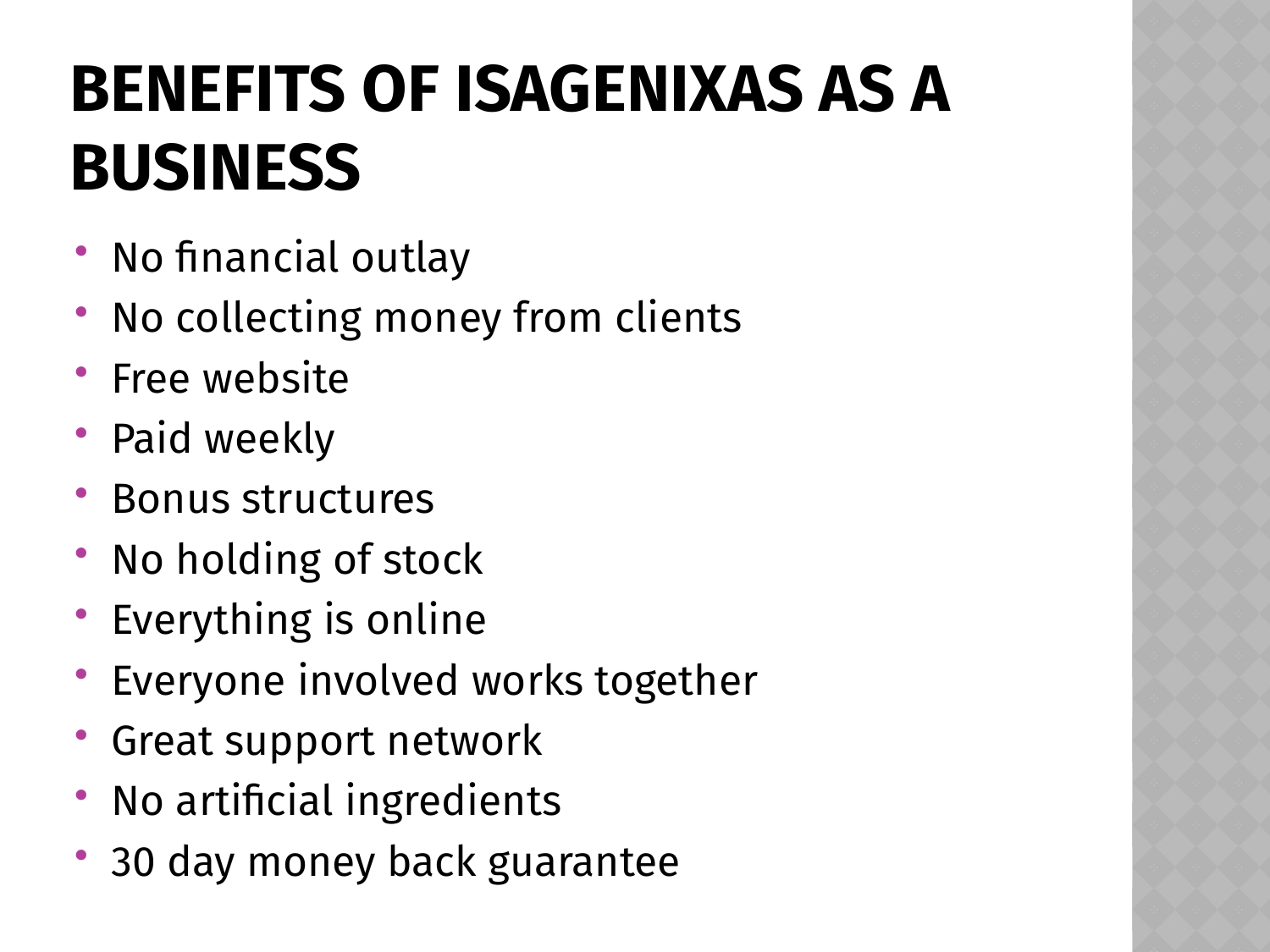

# Benefits of Isagenixas as a business
No financial outlay
No collecting money from clients
Free website
Paid weekly
Bonus structures
No holding of stock
Everything is online
Everyone involved works together
Great support network
No artificial ingredients
30 day money back guarantee